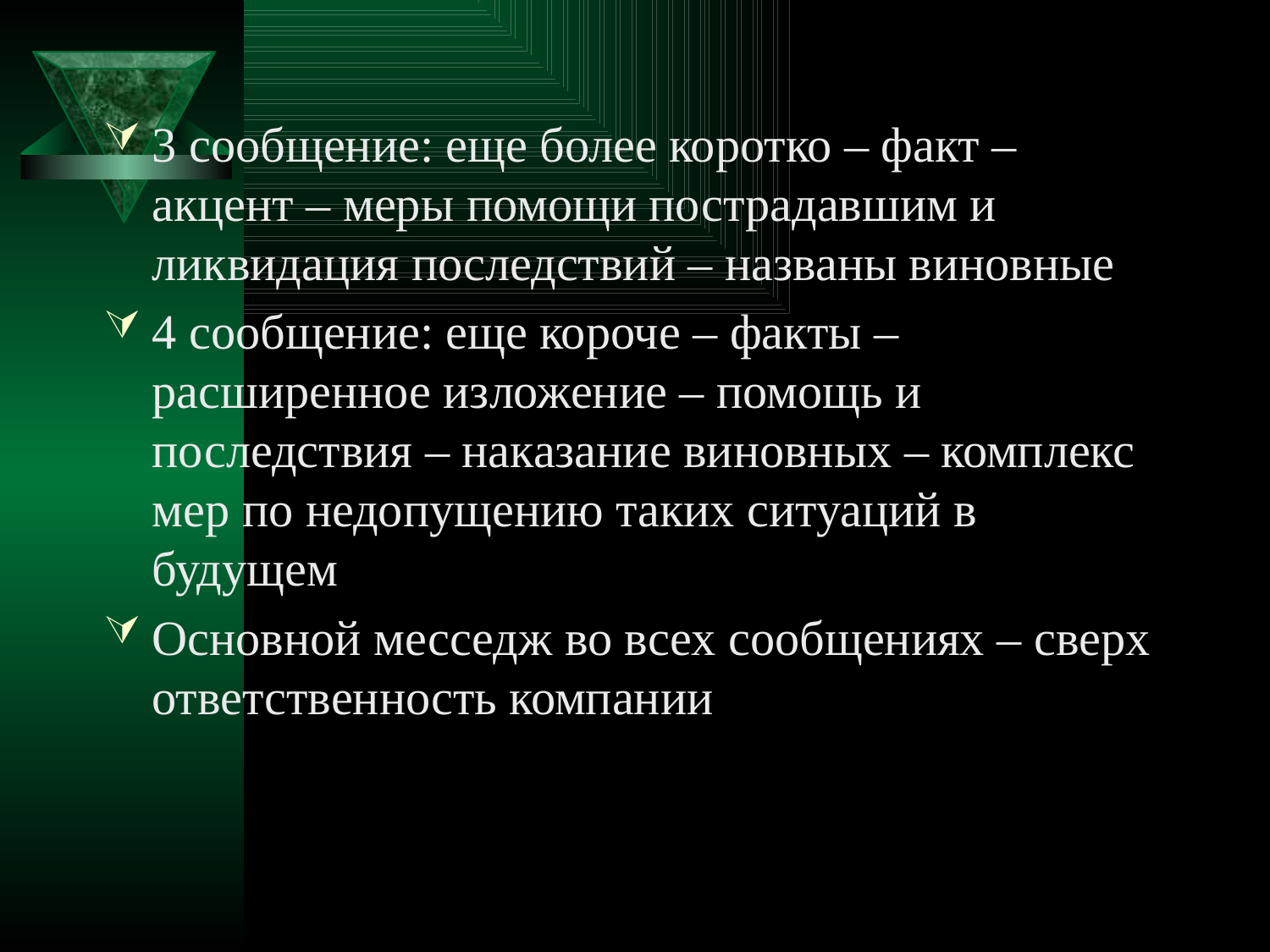

3 сообщение: еще более коротко – факт – акцент – меры помощи пострадавшим и ликвидация последствий – названы виновные
4 сообщение: еще короче – факты – расширенное изложение – помощь и последствия – наказание виновных – комплекс мер по недопущению таких ситуаций в будущем
Основной месседж во всех сообщениях – сверх ответственность компании